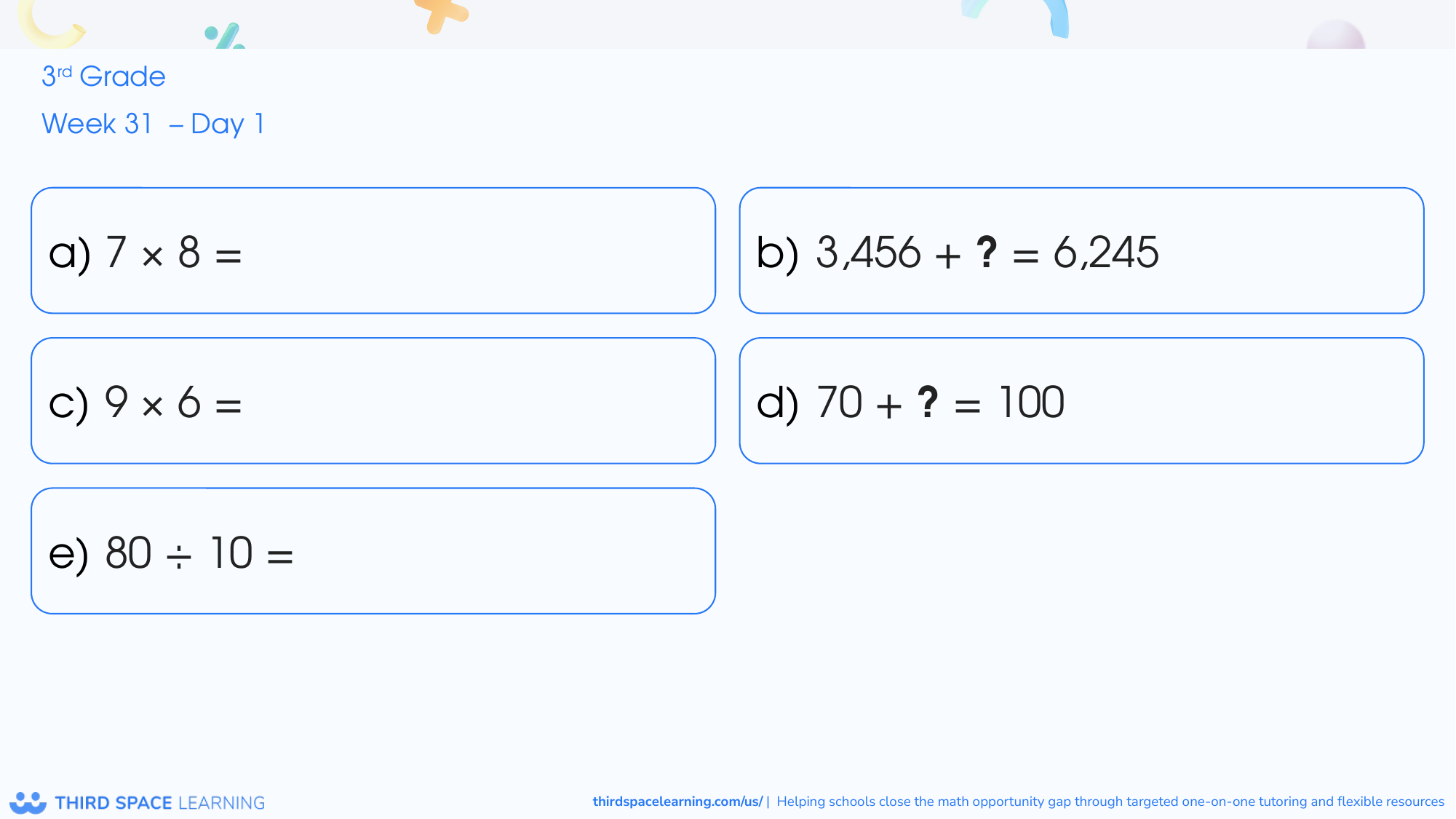

3rd Grade
Week 31  – Day 1
7 × 8 =
3,456 + ? = 6,245
9 × 6 =
70 + ? = 100
80 ÷ 10 =